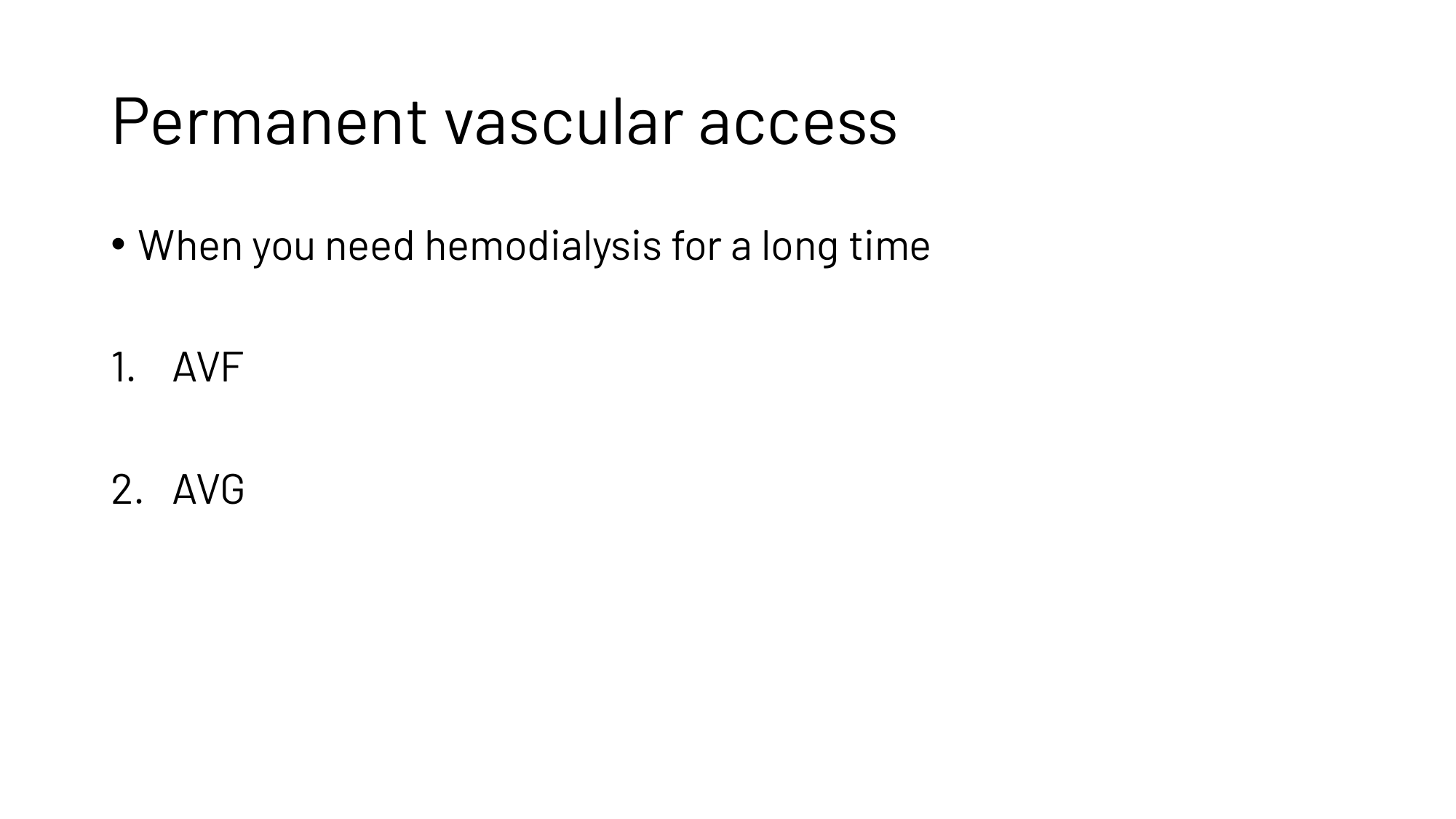

# Permanent vascular access
When you need hemodialysis for a long time

AVF

AVG